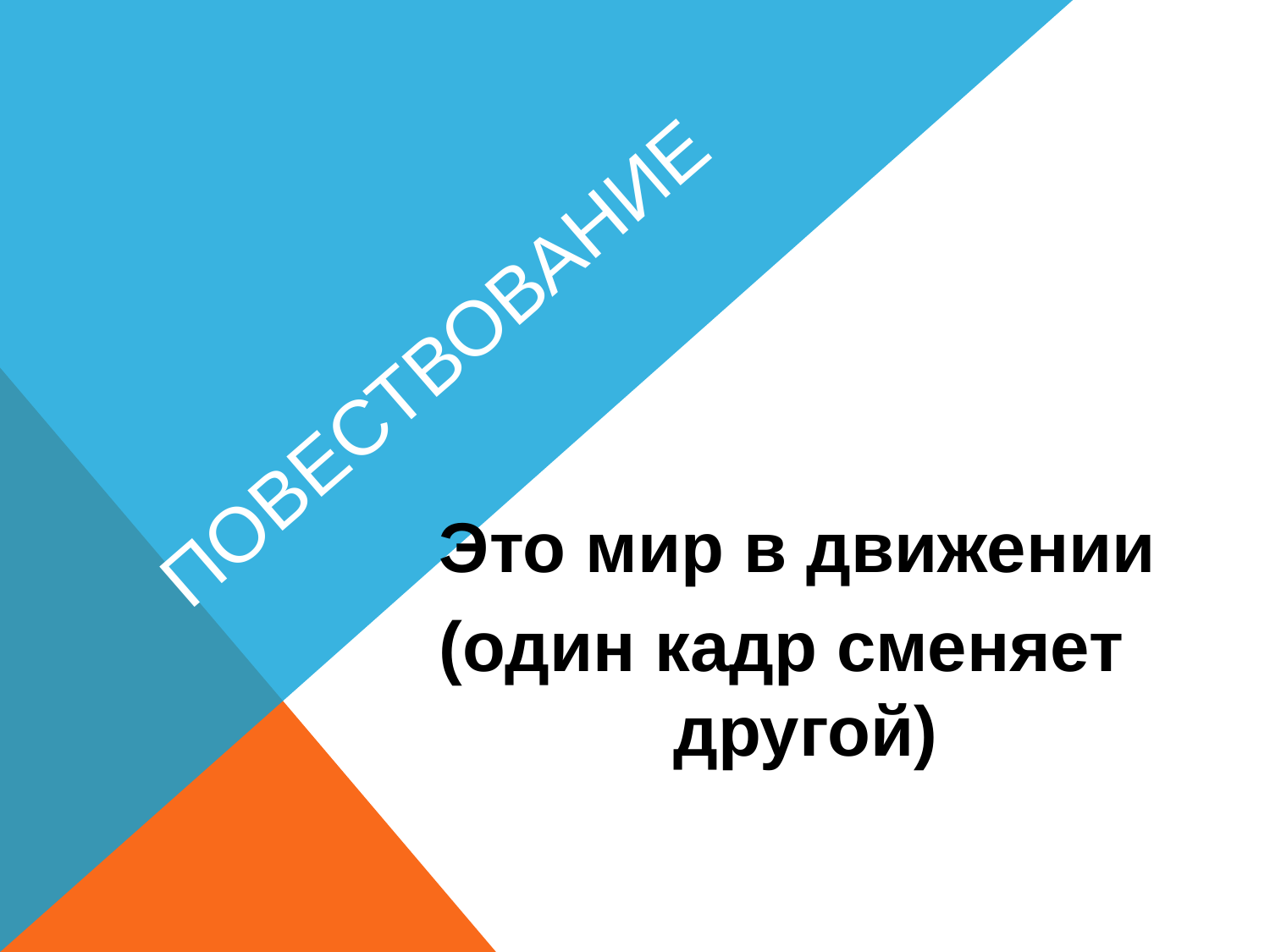

# Повествование

Это мир в движении
(один кадр сменяет другой)